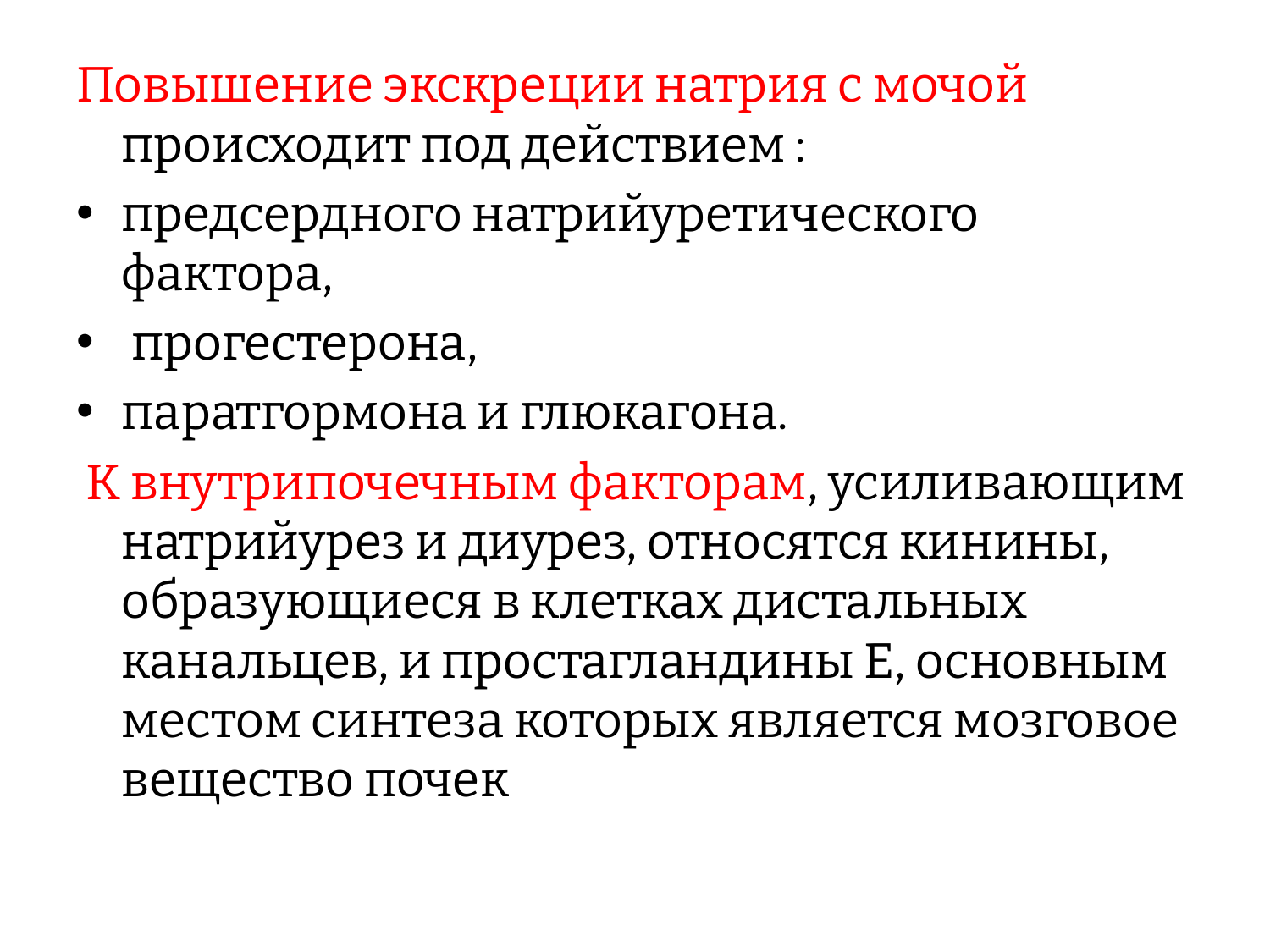

#
Повышение экскреции натрия с мочой происходит под действием :
предсердного натрийуретического фактора,
 прогестерона,
паратгормона и глюкагона.
 К внутрипочечным факторам, усиливающим натрийурез и диурез, относятся кинины, образующиеся в клетках дистальных канальцев, и простагландины Е, основным местом синтеза которых является мозговое вещество почек